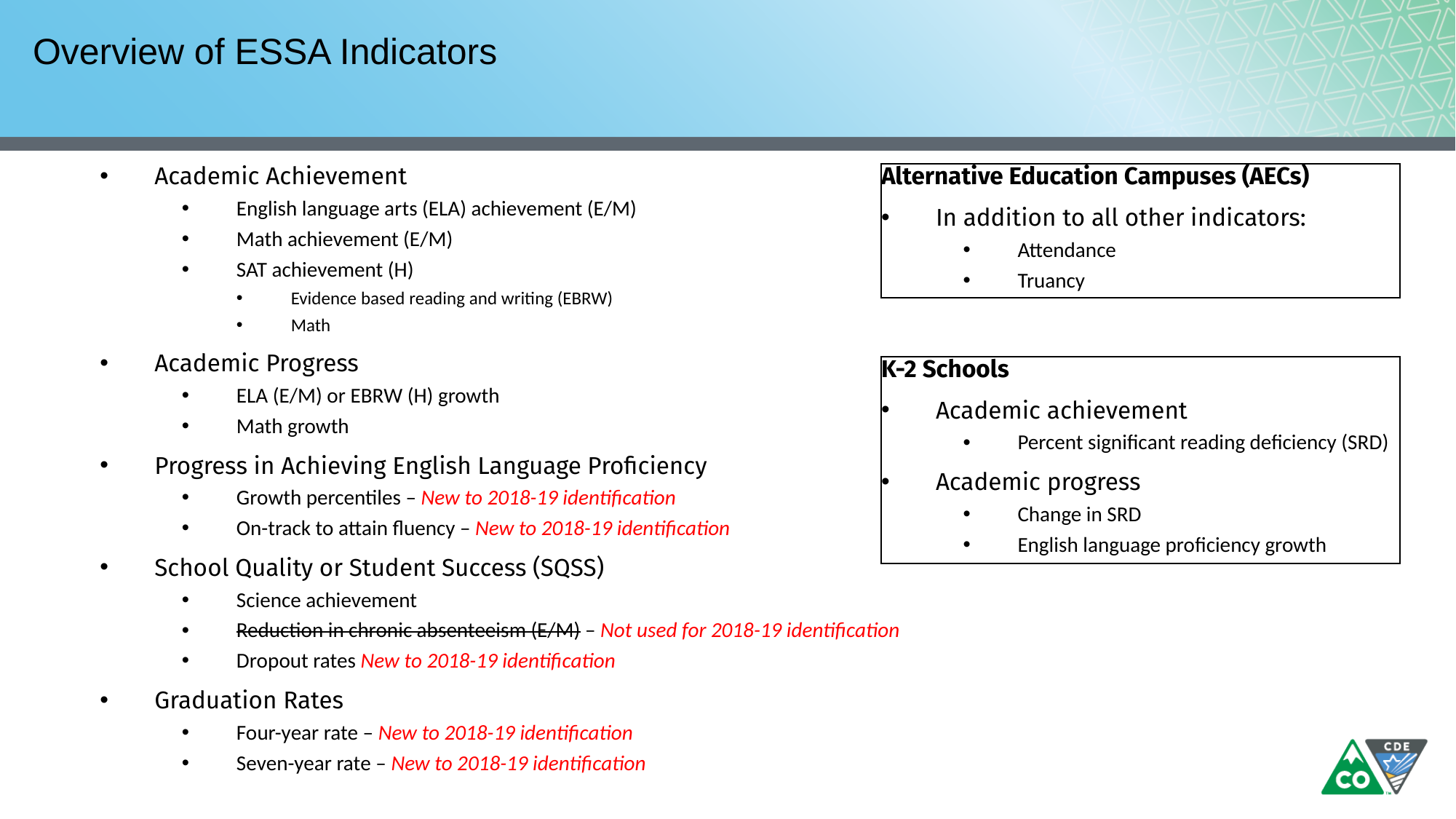

# Overview of ESSA Indicators
Academic Achievement
English language arts (ELA) achievement (E/M)
Math achievement (E/M)
SAT achievement (H)
Evidence based reading and writing (EBRW)
Math
Academic Progress
ELA (E/M) or EBRW (H) growth
Math growth
Progress in Achieving English Language Proficiency
Growth percentiles – New to 2018-19 identification
On-track to attain fluency – New to 2018-19 identification
School Quality or Student Success (SQSS)
Science achievement
Reduction in chronic absenteeism (E/M) – Not used for 2018-19 identification
Dropout rates New to 2018-19 identification
Graduation Rates
Four-year rate – New to 2018-19 identification
Seven-year rate – New to 2018-19 identification
Alternative Education Campuses (AECs)
In addition to all other indicators:
Attendance
Truancy
K-2 Schools
Academic achievement
Percent significant reading deficiency (SRD)
Academic progress
Change in SRD
English language proficiency growth